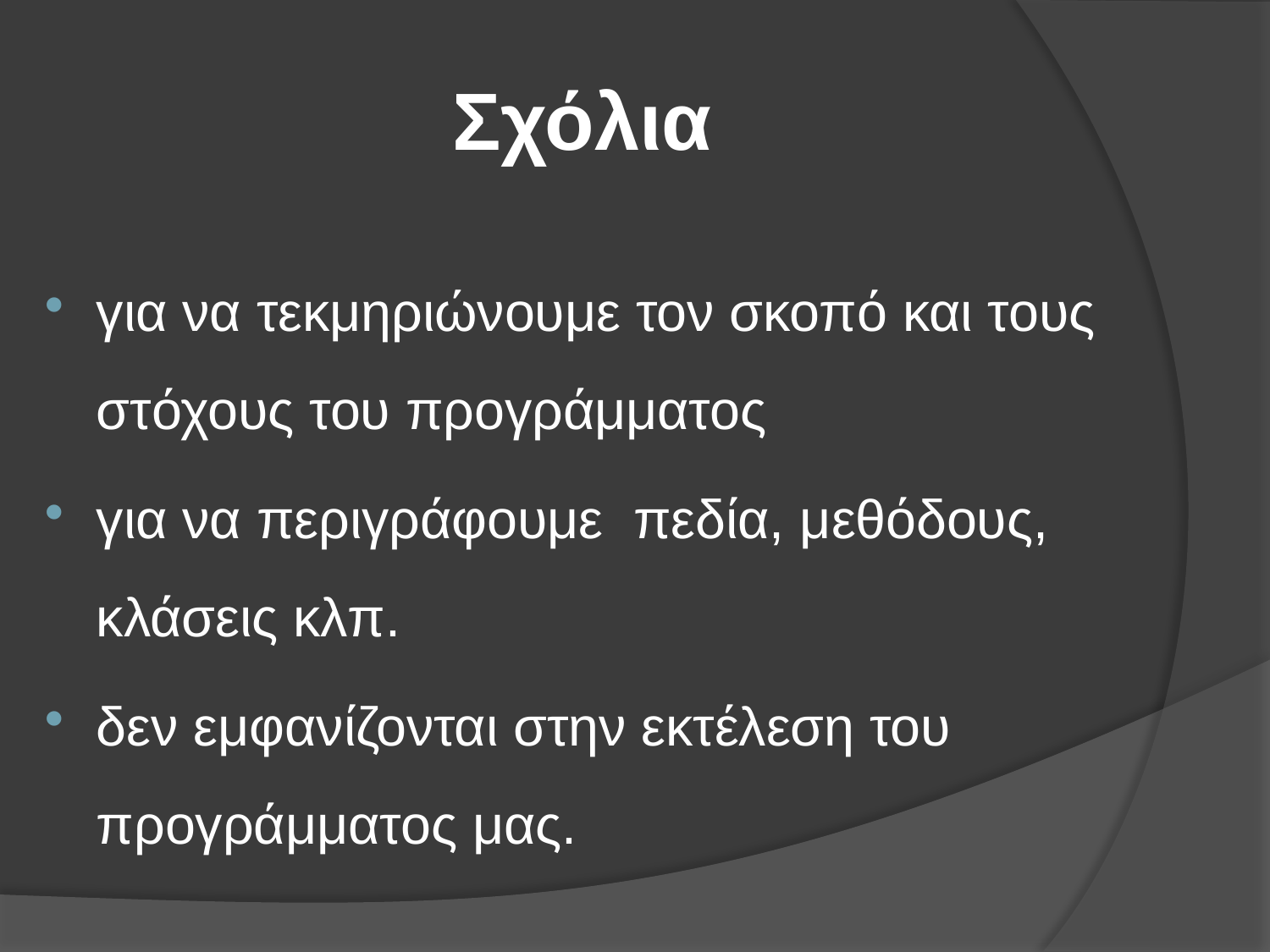

# Σχόλια
για να τεκμηριώνουμε τον σκοπό και τους στόχους του προγράμματος
για να περιγράφουμε  πεδία, μεθόδους, κλάσεις κλπ.
δεν εμφανίζονται στην εκτέλεση του προγράμματος μας.